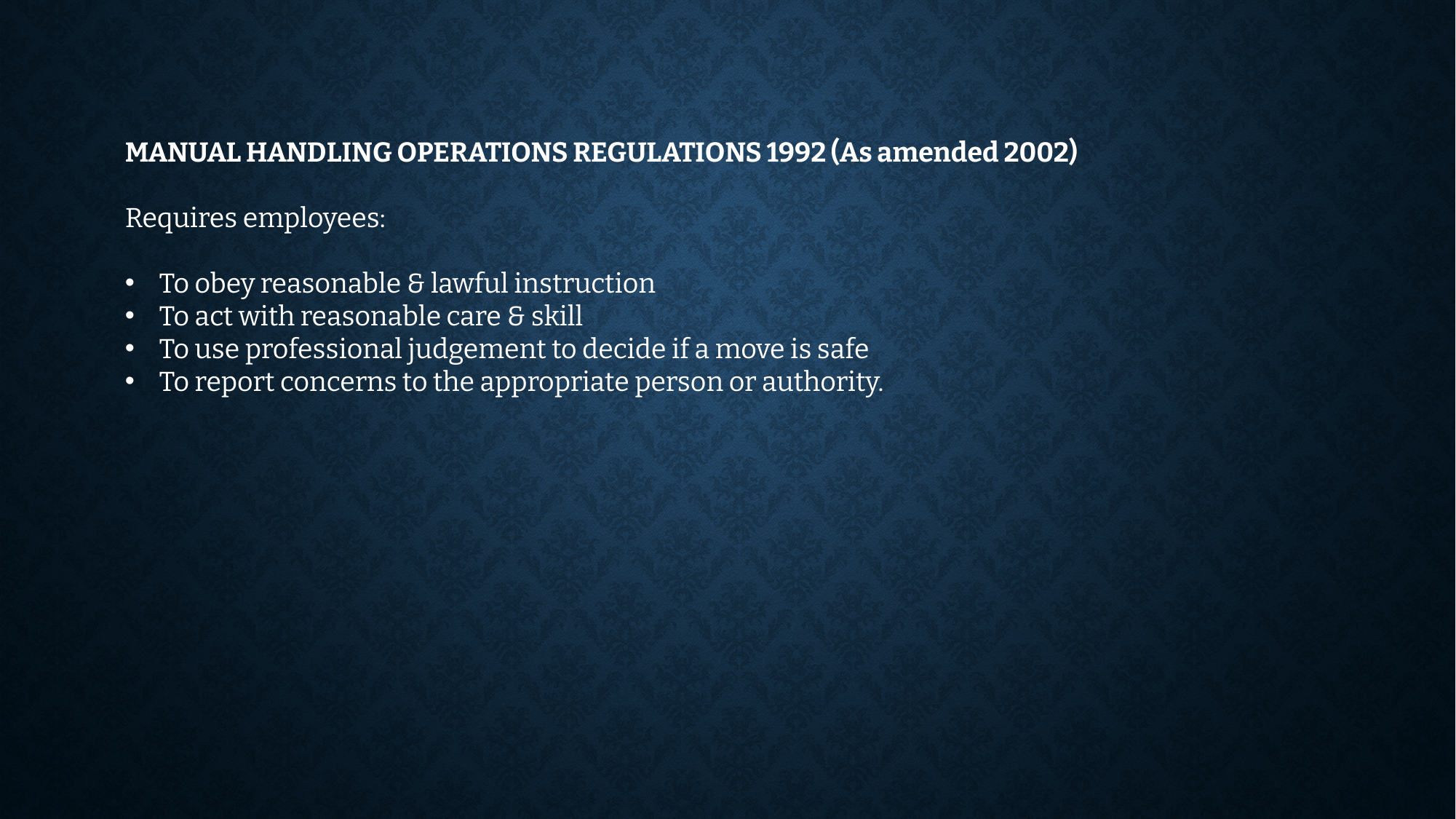

MANUAL HANDLING OPERATIONS REGULATIONS 1992 (As amended 2002)

Requires employees:

To obey reasonable & lawful instruction
To act with reasonable care & skill
To use professional judgement to decide if a move is safe
To report concerns to the appropriate person or authority.